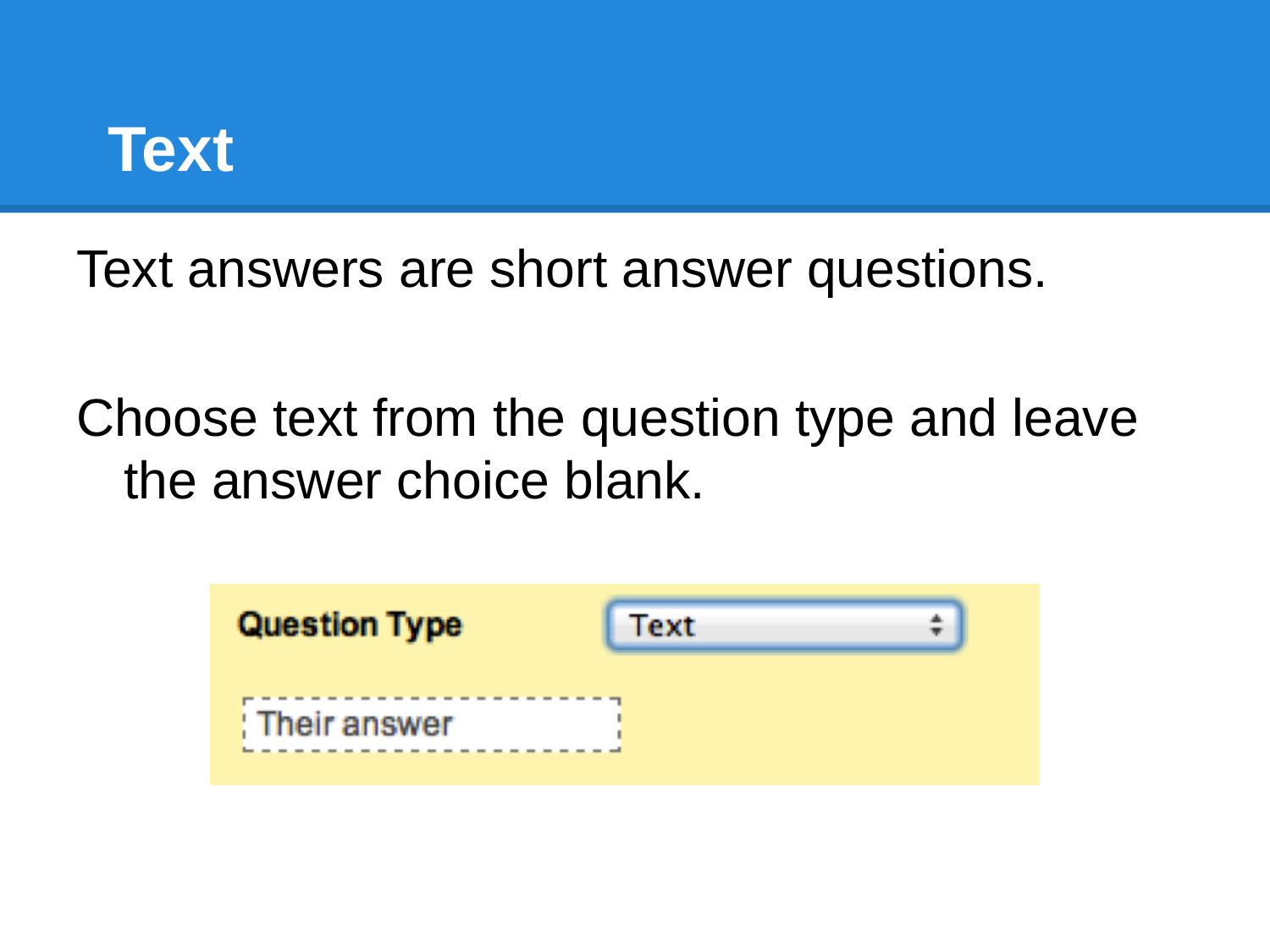

# Text
Text answers are short answer questions.

Choose text from the question type and leave the answer choice blank.